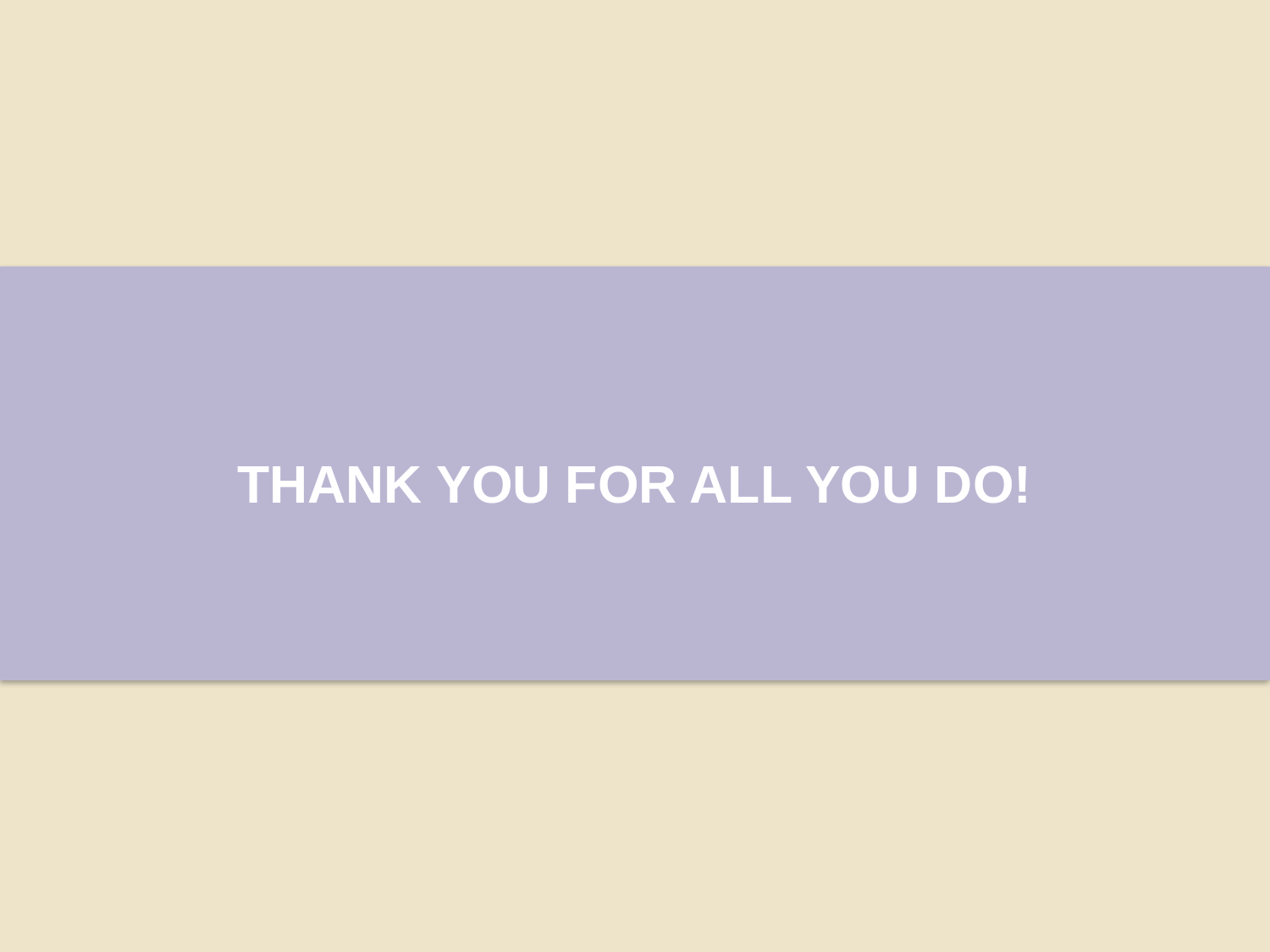

# Thank you for all you do!